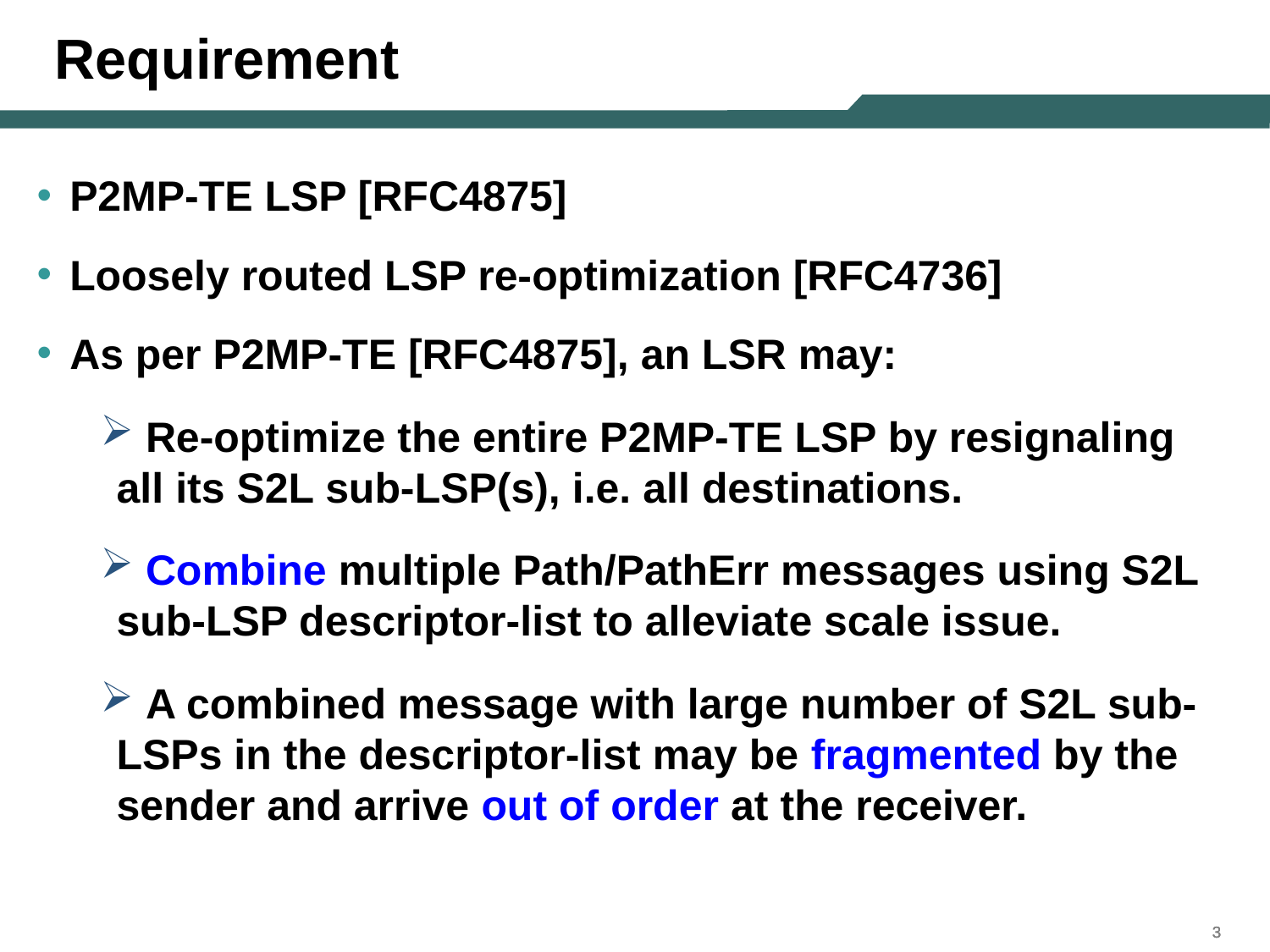

# Requirement
P2MP-TE LSP [RFC4875]
Loosely routed LSP re-optimization [RFC4736]
As per P2MP-TE [RFC4875], an LSR may:
 Re-optimize the entire P2MP-TE LSP by resignaling all its S2L sub-LSP(s), i.e. all destinations.
 Combine multiple Path/PathErr messages using S2L sub-LSP descriptor-list to alleviate scale issue.
 A combined message with large number of S2L sub-LSPs in the descriptor-list may be fragmented by the sender and arrive out of order at the receiver.